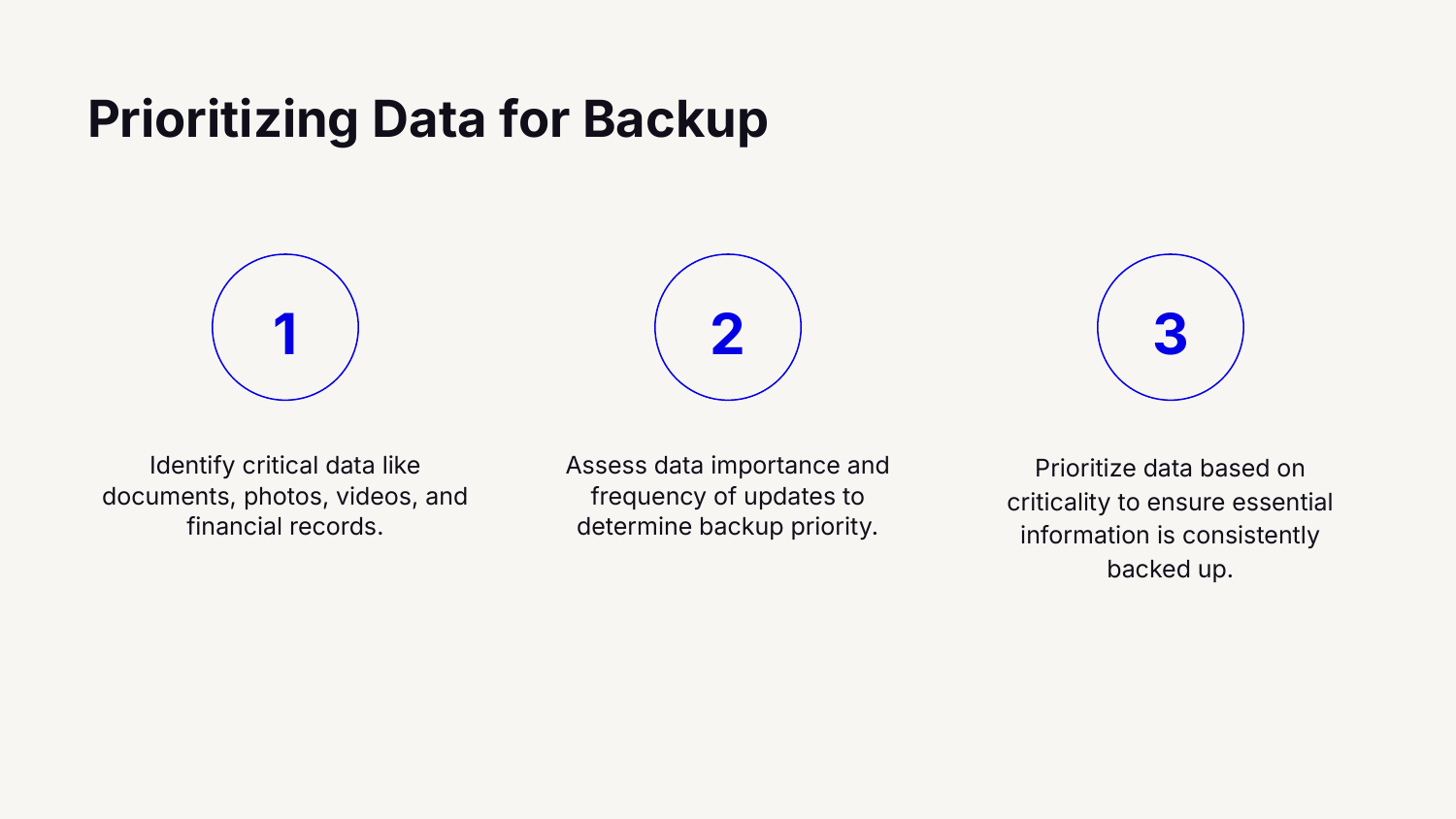

# Prioritizing Data for Backup
1
2
3
Identify critical data like documents, photos, videos, and financial records.
Assess data importance and frequency of updates to determine backup priority.
Prioritize data based on criticality to ensure essential information is consistently backed up.